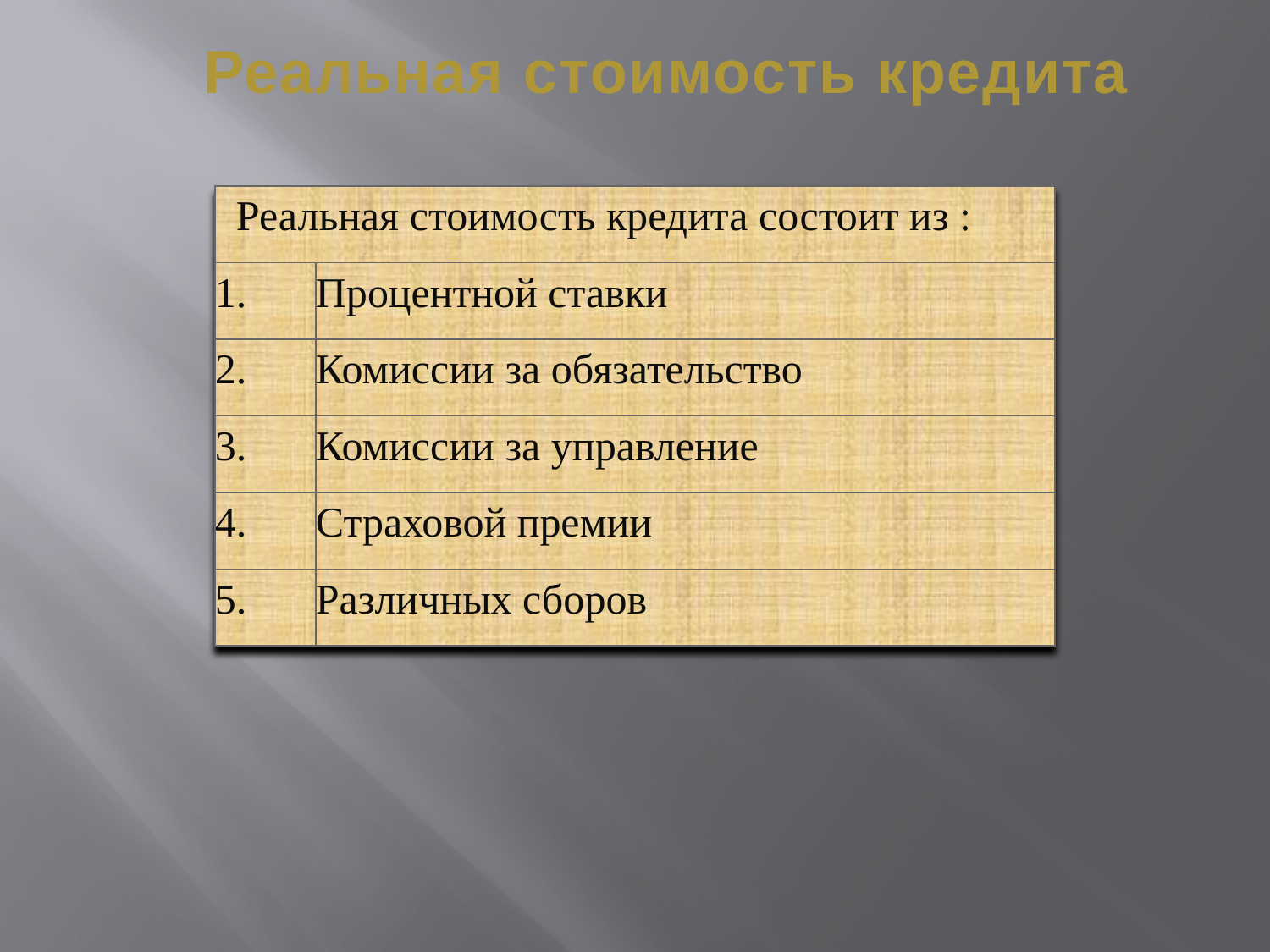

# Реальная стоимость кредита
| Реальная стоимость кредита состоит из : |  |
| --- | --- |
| 1. | Процентной ставки |
| 2. | Комиссии за обязательство |
| 3. | Комиссии за управление |
| 4. | Страховой премии |
| 5. | Различных сборов |